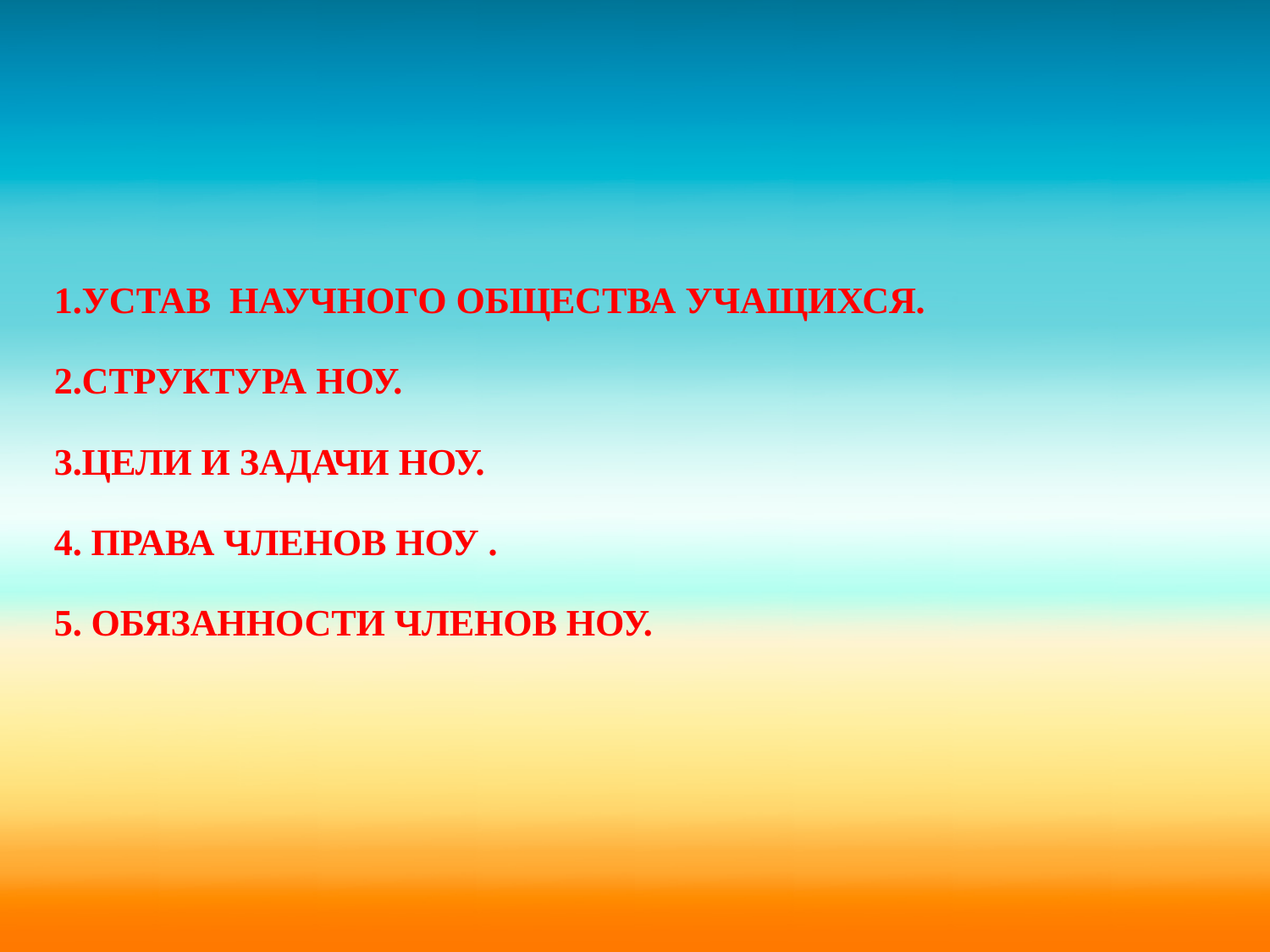

# 1.УСТАВ  НАУЧНОГО ОБЩЕСТВА УЧАЩИХСЯ. 2.СТРУКТУРА НОУ. 3.ЦЕЛИ И ЗАДАЧИ НОУ. 4. ПРАВА ЧЛЕНОВ НОУ . 5. ОБЯЗАННОСТИ ЧЛЕНОВ НОУ.